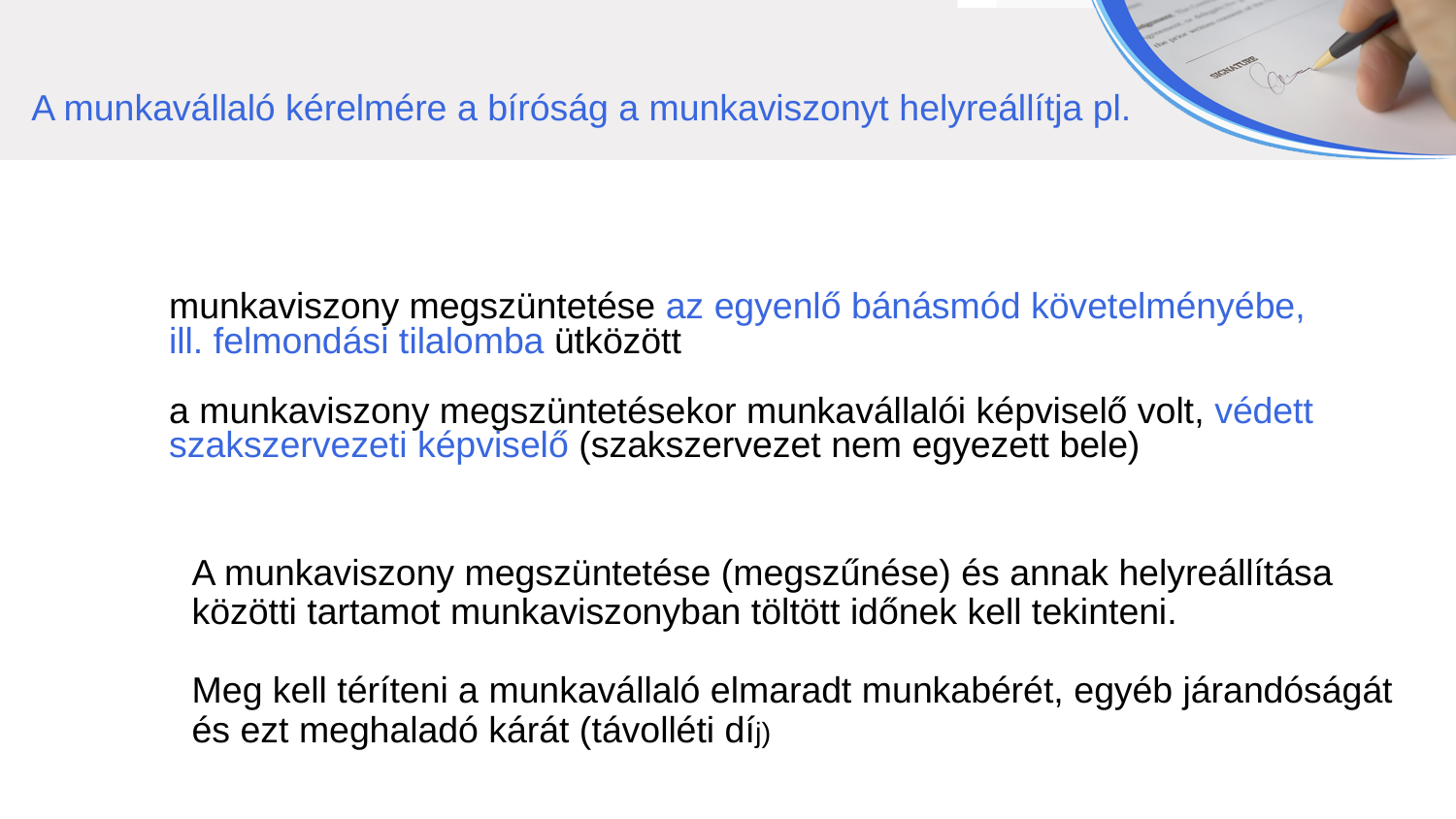

A munkavállaló kérelmére a bíróság a munkaviszonyt helyreállítja pl.
munkaviszony megszüntetése az egyenlő bánásmód követelményébe, ill. felmondási tilalomba ütközött

a munkaviszony megszüntetésekor munkavállalói képviselő volt, védett szakszervezeti képviselő (szakszervezet nem egyezett bele)
A munkaviszony megszüntetése (megszűnése) és annak helyreállítása
közötti tartamot munkaviszonyban töltött időnek kell tekinteni.

Meg kell téríteni a munkavállaló elmaradt munkabérét, egyéb járandóságát és ezt meghaladó kárát (távolléti díj)